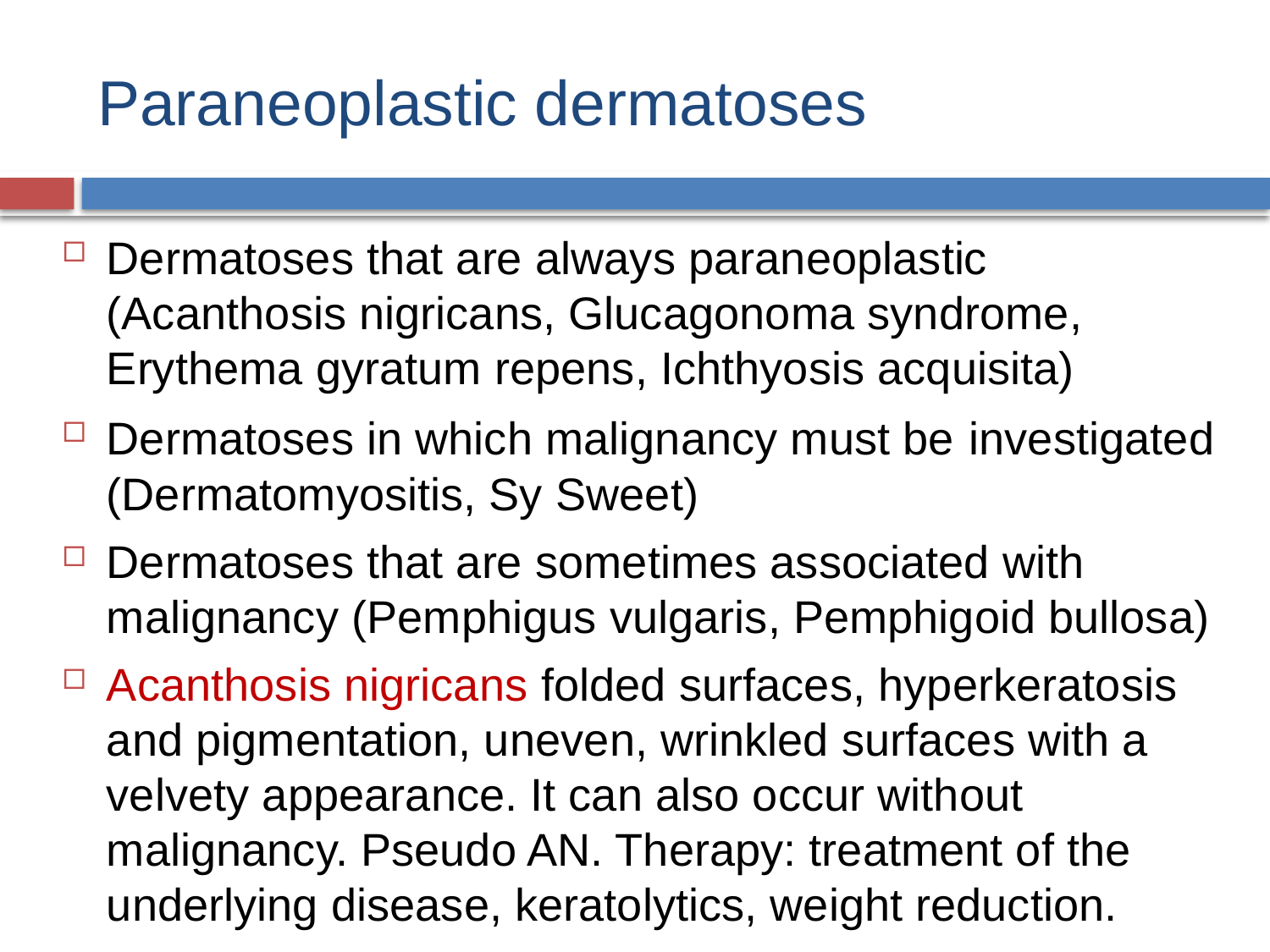

# Paraneoplastic dermatoses
Dermatoses that are always paraneoplastic (Acanthosis nigricans, Glucagonoma syndrome, Erythema gyratum repens, Ichthyosis acquisita)
Dermatoses in which malignancy must be investigated (Dermatomyositis, Sy Sweet)
Dermatoses that are sometimes associated with malignancy (Pemphigus vulgaris, Pemphigoid bullosa)
Acanthosis nigricans folded surfaces, hyperkeratosis and pigmentation, uneven, wrinkled surfaces with a velvety appearance. It can also occur without malignancy. Pseudo AN. Therapy: treatment of the underlying disease, keratolytics, weight reduction.